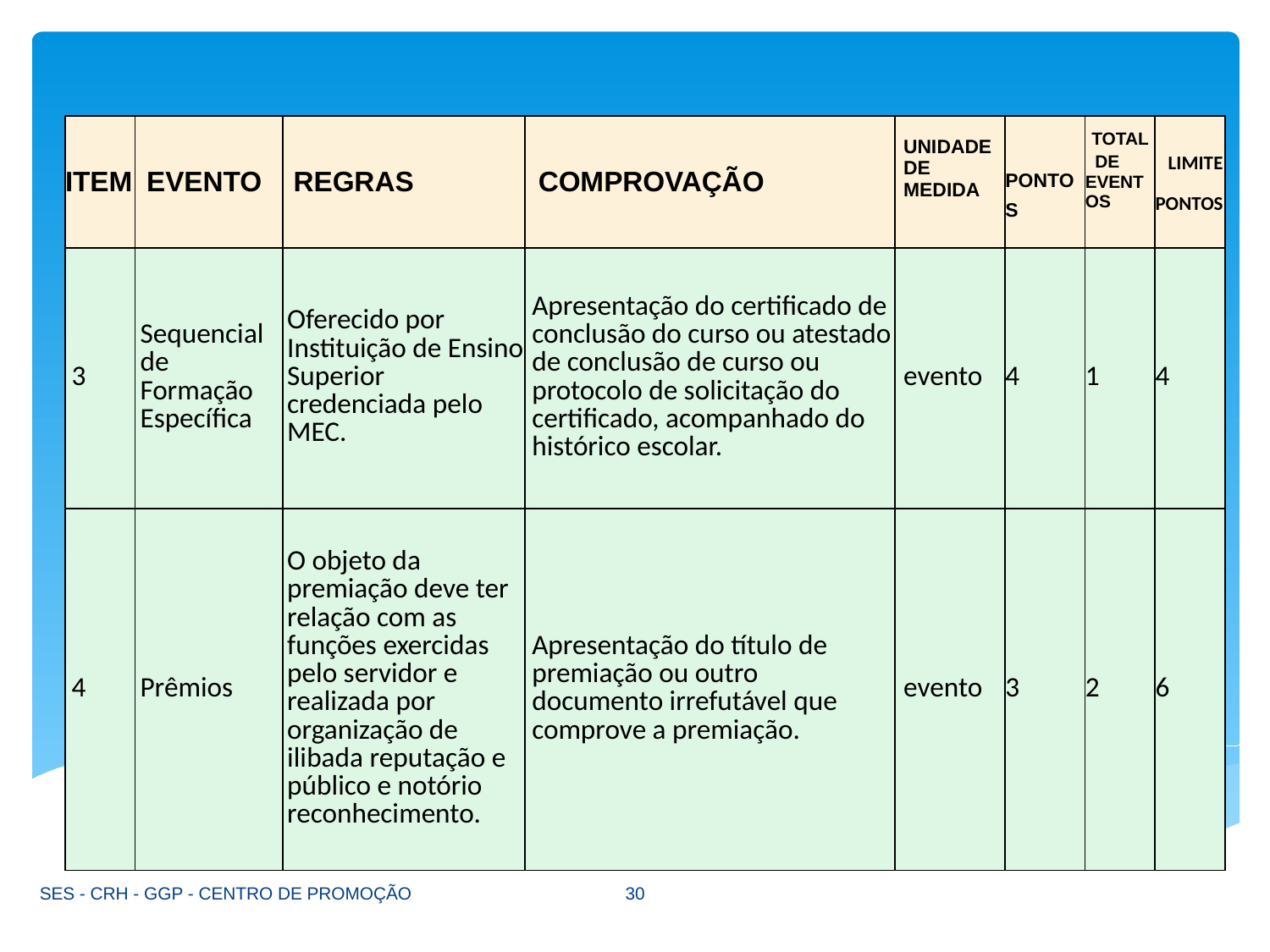

| ITEM | EVENTO | REGRAS | COMPROVAÇÃO | UNIDADE DE MEDIDA | PONTOS | TOTAL DE EVENTOS | LIMITE PONTOS |
| --- | --- | --- | --- | --- | --- | --- | --- |
| 3 | Sequencial de Formação Específica | Oferecido por Instituição de Ensino Superior credenciada pelo MEC. | Apresentação do certificado de conclusão do curso ou atestado de conclusão de curso ou protocolo de solicitação do certificado, acompanhado do histórico escolar. | evento | 4 | 1 | 4 |
| 4 | Prêmios | O objeto da premiação deve ter relação com as funções exercidas pelo servidor e realizada por organização de ilibada reputação e público e notório reconhecimento. | Apresentação do título de premiação ou outro documento irrefutável que comprove a premiação. | evento | 3 | 2 | 6 |

30
SES - CRH - GGP - CENTRO DE PROMOÇÃO